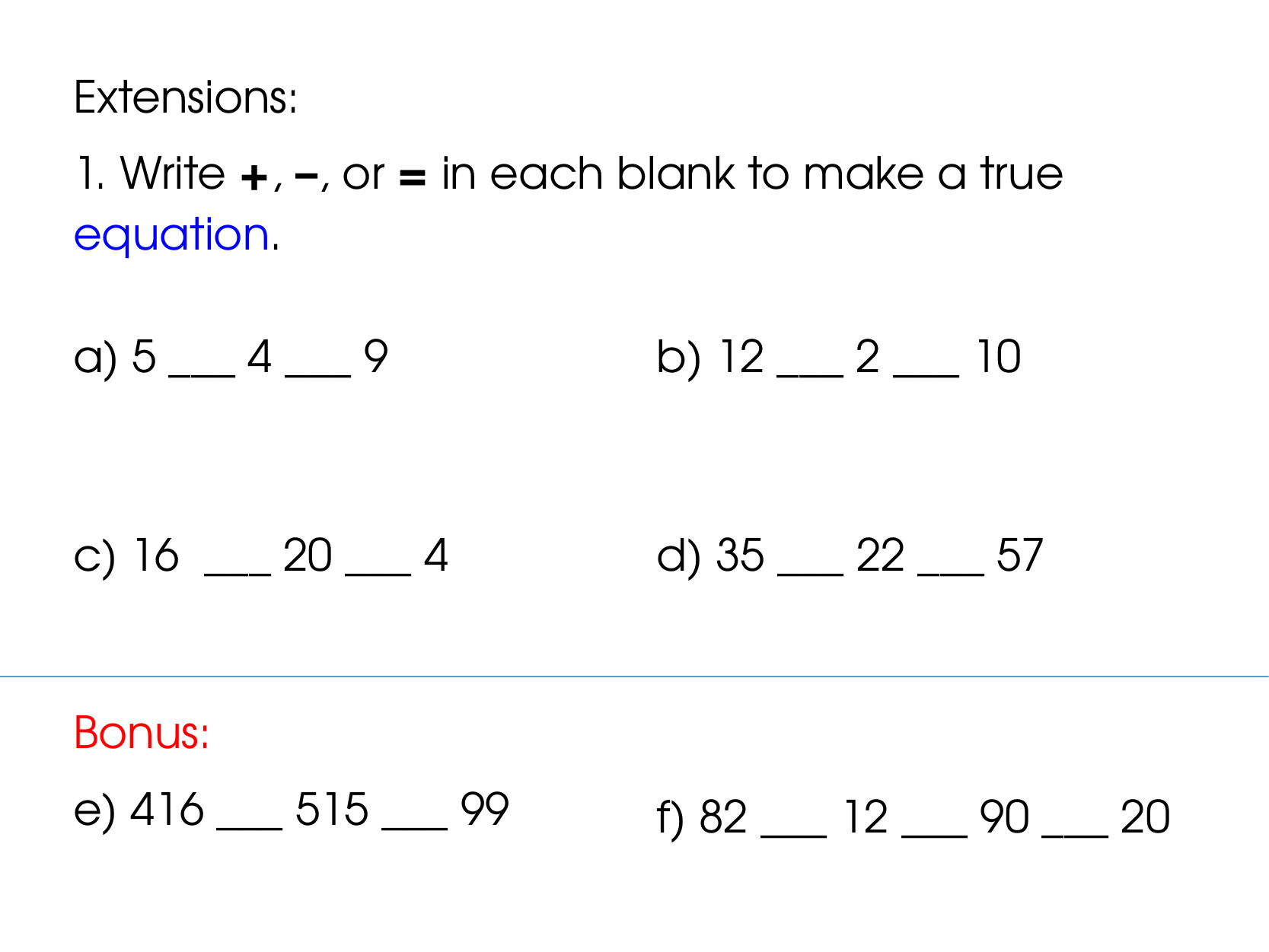

Extensions:
1. Write +, –, or = in each blank to make a true equation.
a) 5 ___ 4 ___ 9
b) 12 ___ 2 ___ 10
c) 16  ___ 20 ___ 4
d) 35 ___ 22 ___ 57
Bonus:
e) 416 ___ 515 ___ 99
f) 82 ___ 12 ___ 90 ___ 20